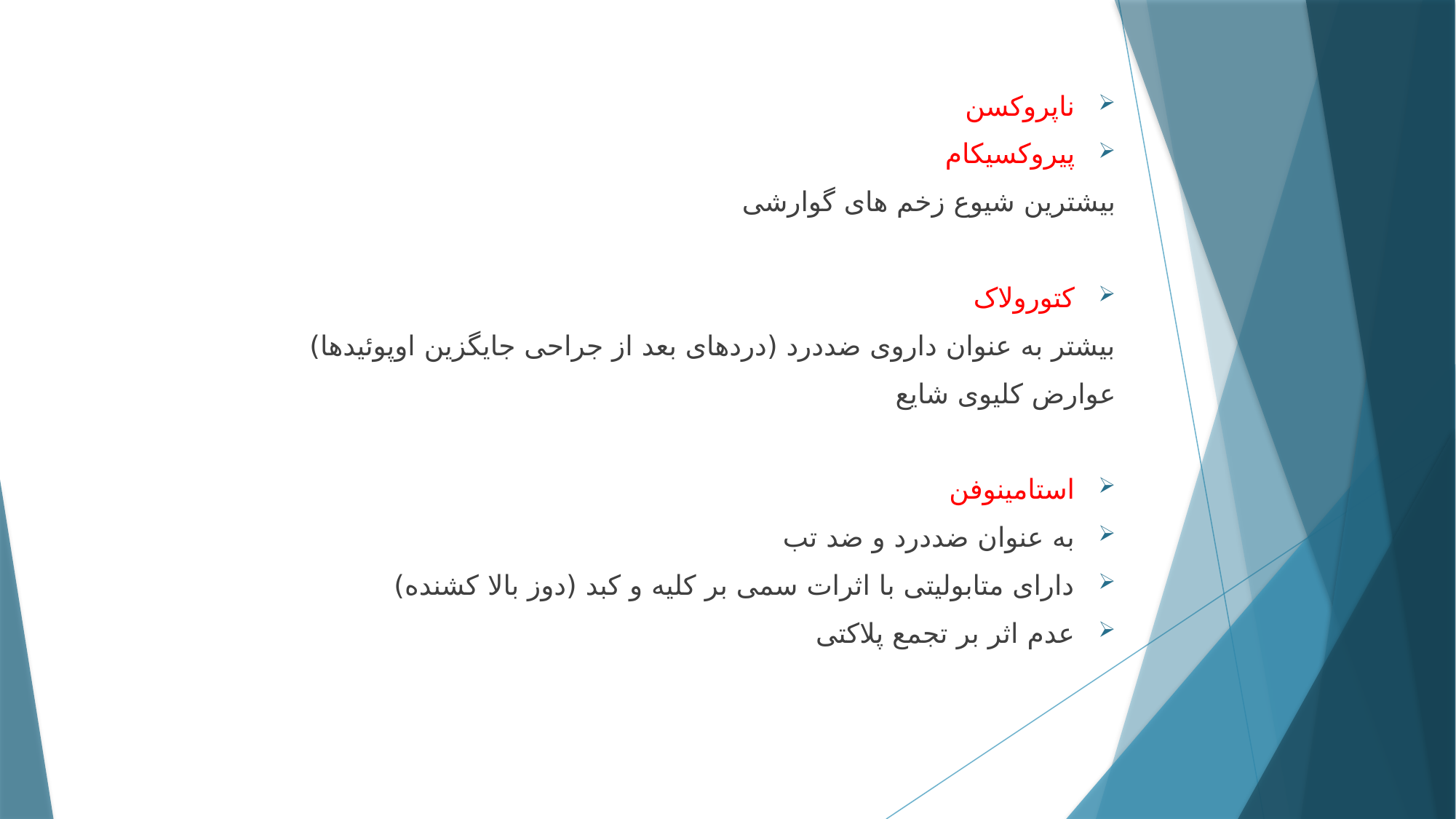

ناپروکسن
پیروکسیکام
بیشترین شیوع زخم های گوارشی

کتورولاک
بیشتر به عنوان داروی ضددرد (دردهای بعد از جراحی جایگزین اوپوئیدها)
عوارض کلیوی شایع

استامینوفن
به عنوان ضددرد و ضد تب
دارای متابولیتی با اثرات سمی بر کلیه و کبد (دوز بالا کشنده)
عدم اثر بر تجمع پلاکتی